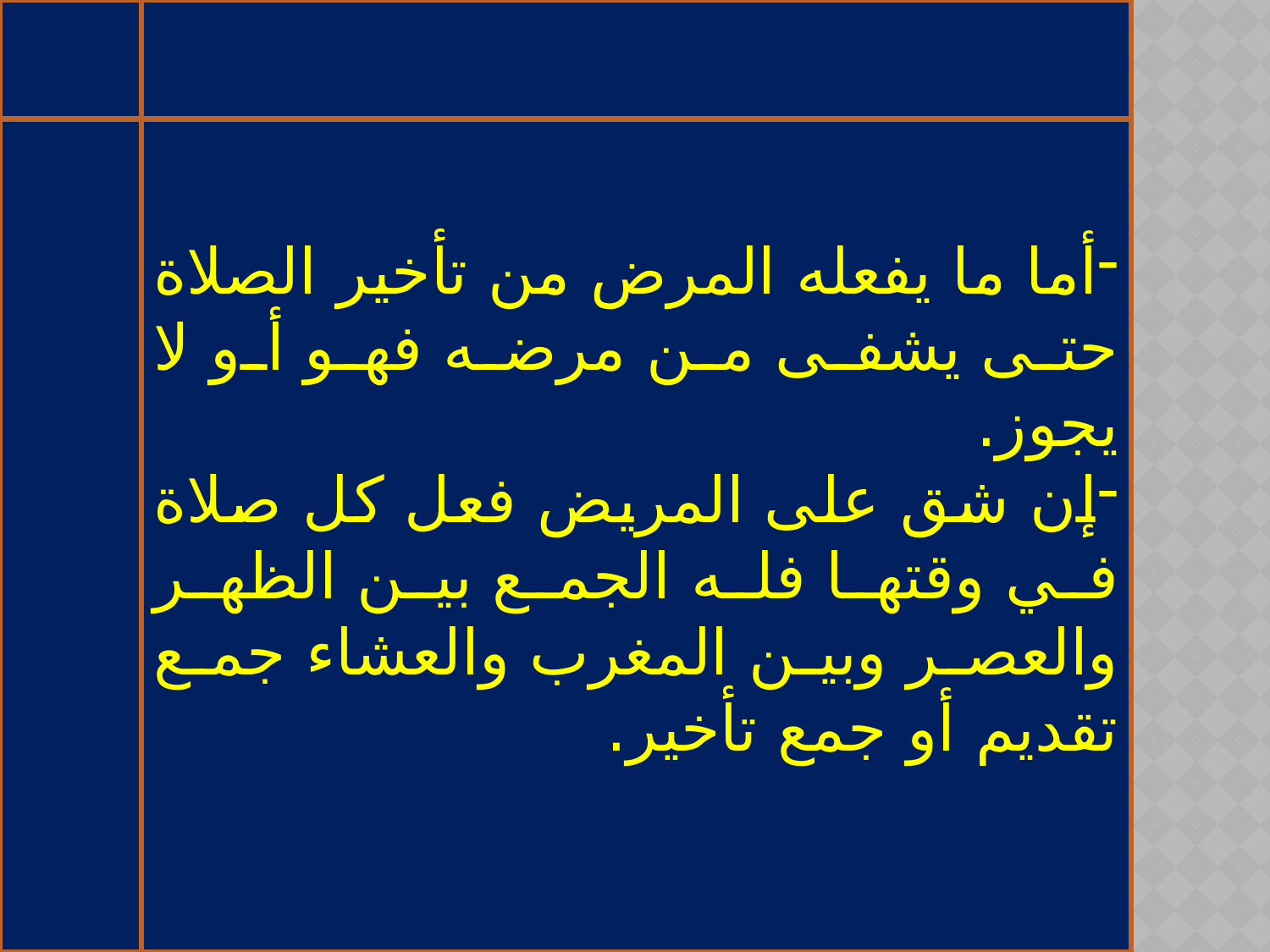

أما ما يفعله المرض من تأخير الصلاة حتى يشفى من مرضه فهو أو لا يجوز.
إن شق على المريض فعل كل صلاة في وقتها فله الجمع بين الظهر والعصر وبين المغرب والعشاء جمع تقديم أو جمع تأخير.